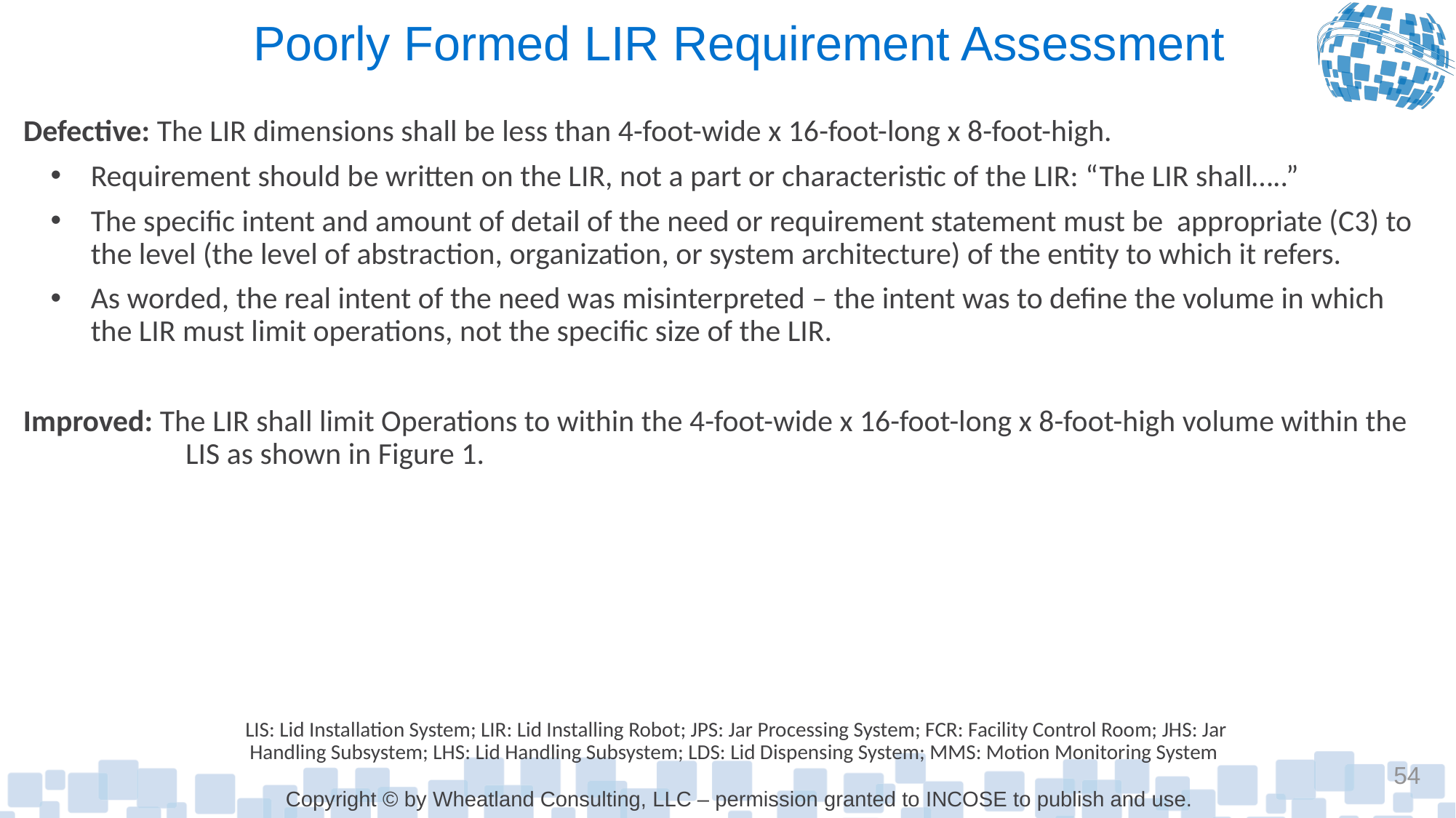

# Poorly Formed LIR Requirement Assessment
Defective: The LIR dimensions shall be less than 4-foot-wide x 16-foot-long x 8-foot-high.
Requirement should be written on the LIR, not a part or characteristic of the LIR: “The LIR shall…..”
The specific intent and amount of detail of the need or requirement statement must be  appropriate (C3) to the level (the level of abstraction, organization, or system architecture) of the entity to which it refers.
As worded, the real intent of the need was misinterpreted – the intent was to define the volume in which the LIR must limit operations, not the specific size of the LIR.

Improved: The LIR shall limit Operations to within the 4-foot-wide x 16-foot-long x 8-foot-high volume within the LIS as shown in Figure 1.

LIS: Lid Installation System; LIR: Lid Installing Robot; JPS: Jar Processing System; FCR: Facility Control Room; JHS: Jar Handling Subsystem; LHS: Lid Handling Subsystem; LDS: Lid Dispensing System; MMS: Motion Monitoring System
54
Copyright © by Wheatland Consulting, LLC – permission granted to INCOSE to publish and use.